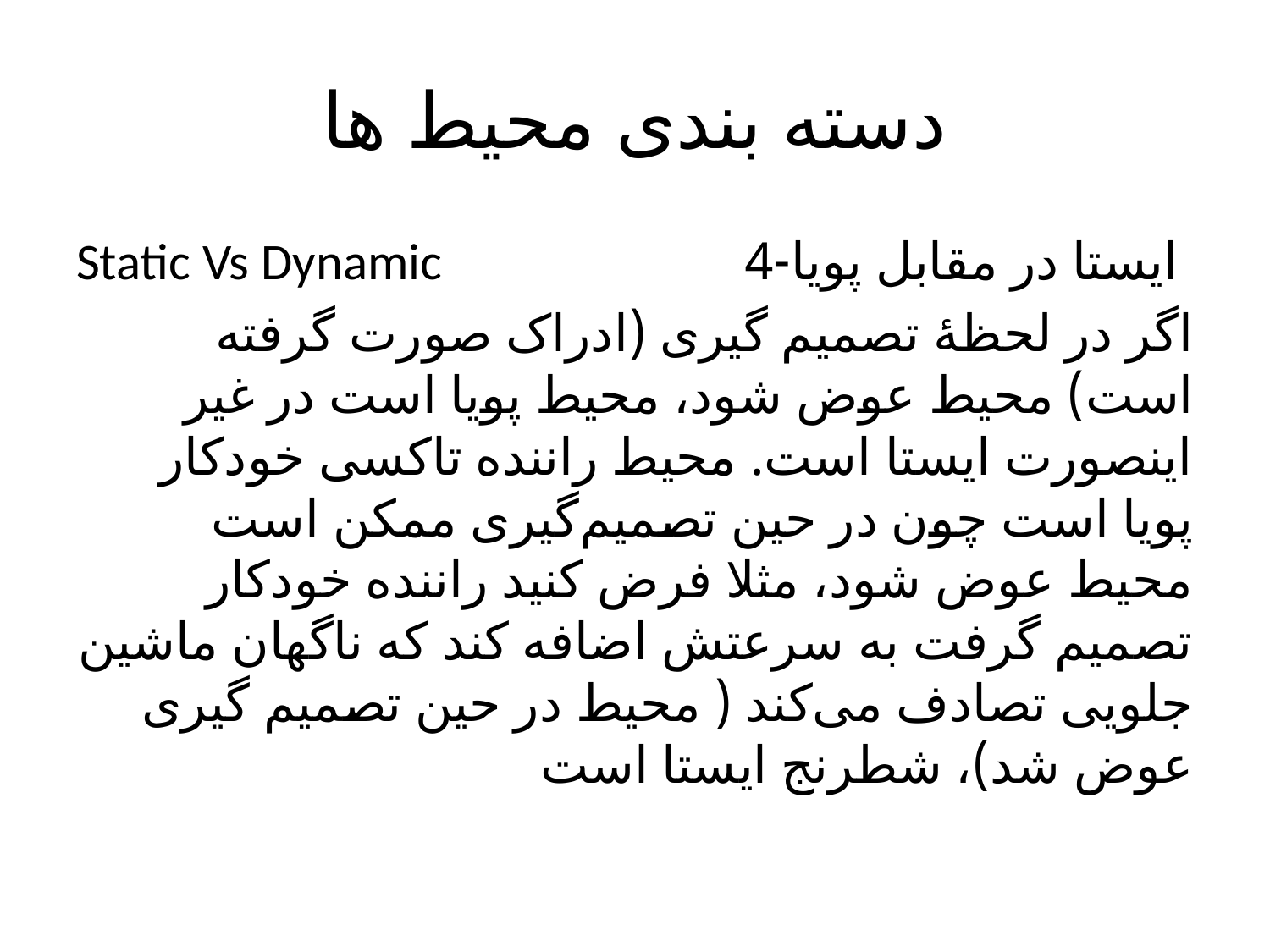

# دسته بندی محیط ها
Static Vs Dynamic                          ایستا در مقابل پویا-4
اگر در لحظهٔ تصمیم گیری (ادراک صورت گرفته است) محیط عوض شود، محیط پویا است در غیر اینصورت ایستا است. محیط راننده تاکسی خودکار پویا است چون در حین تصمیم‌گیری ممکن است محیط عوض شود، مثلا فرض کنید راننده خودکار تصمیم گرفت به سرعتش اضافه کند که ناگهان ماشین جلویی تصادف می‌کند ( محیط در حین تصمیم گیری عوض شد)، شطرنج ایستا است